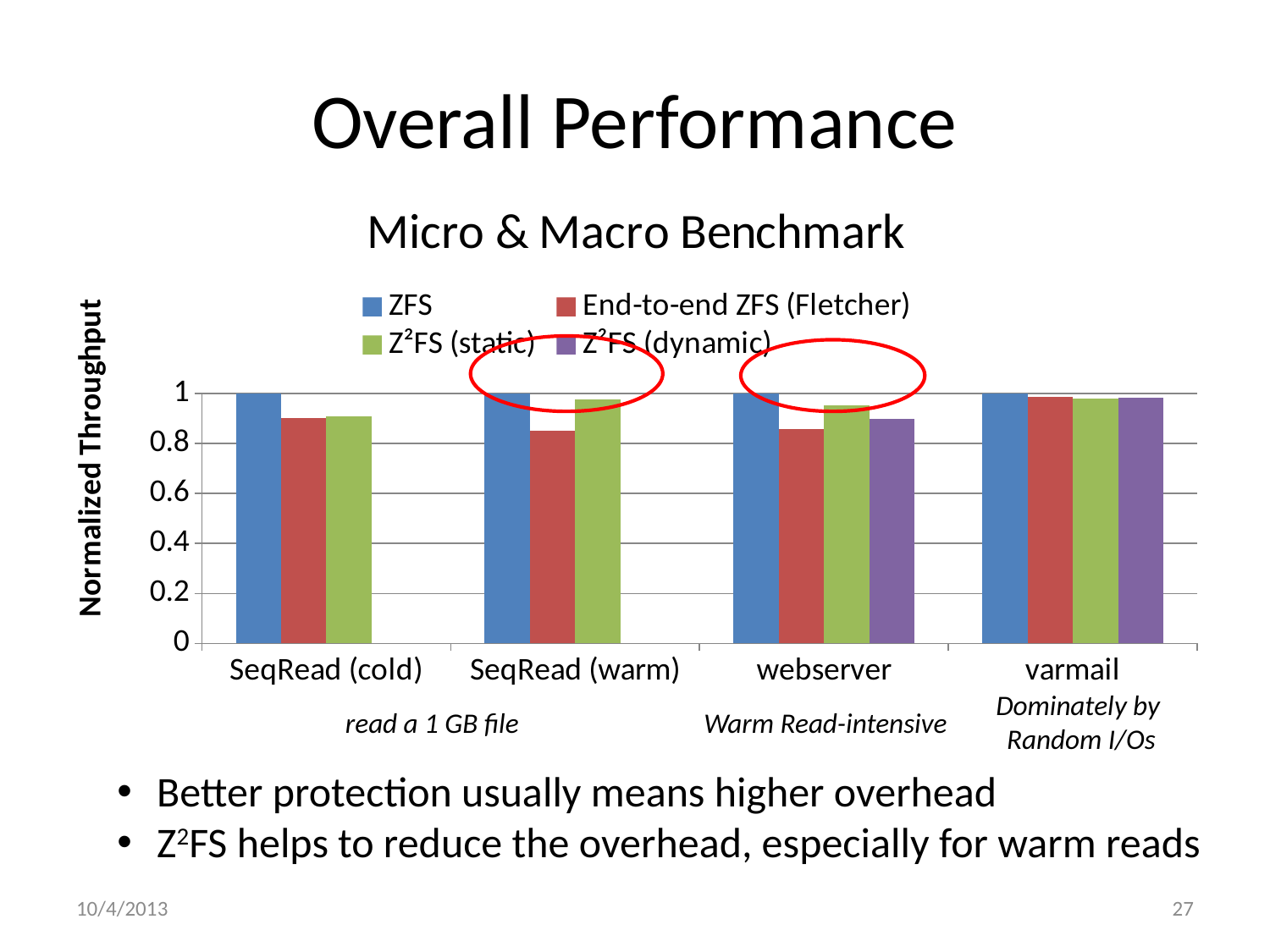

# Overall Performance

### Chart: Micro & Macro Benchmark

| Category | ZFS | End-to-end ZFS (Fletcher) | Z²FS (static) | Z²FS (dynamic) |
|---|---|---|---|---|
| SeqRead (cold) | 1.0 | 0.902257 | 0.909817 | None |
| SeqRead (warm) | 1.0 | 0.850076 | 0.977489 | None |
| webserver | 1.0 | 0.857127 | 0.95128 | 0.899622 |
| varmail | 1.0 | 0.986834 | 0.979769 | 0.981374 |

Dominately by
Random I/Os

read a 1 GB file
Warm Read-intensive
Better protection usually means higher overhead
Z2FS helps to reduce the overhead, especially for warm reads
10/4/2013
27